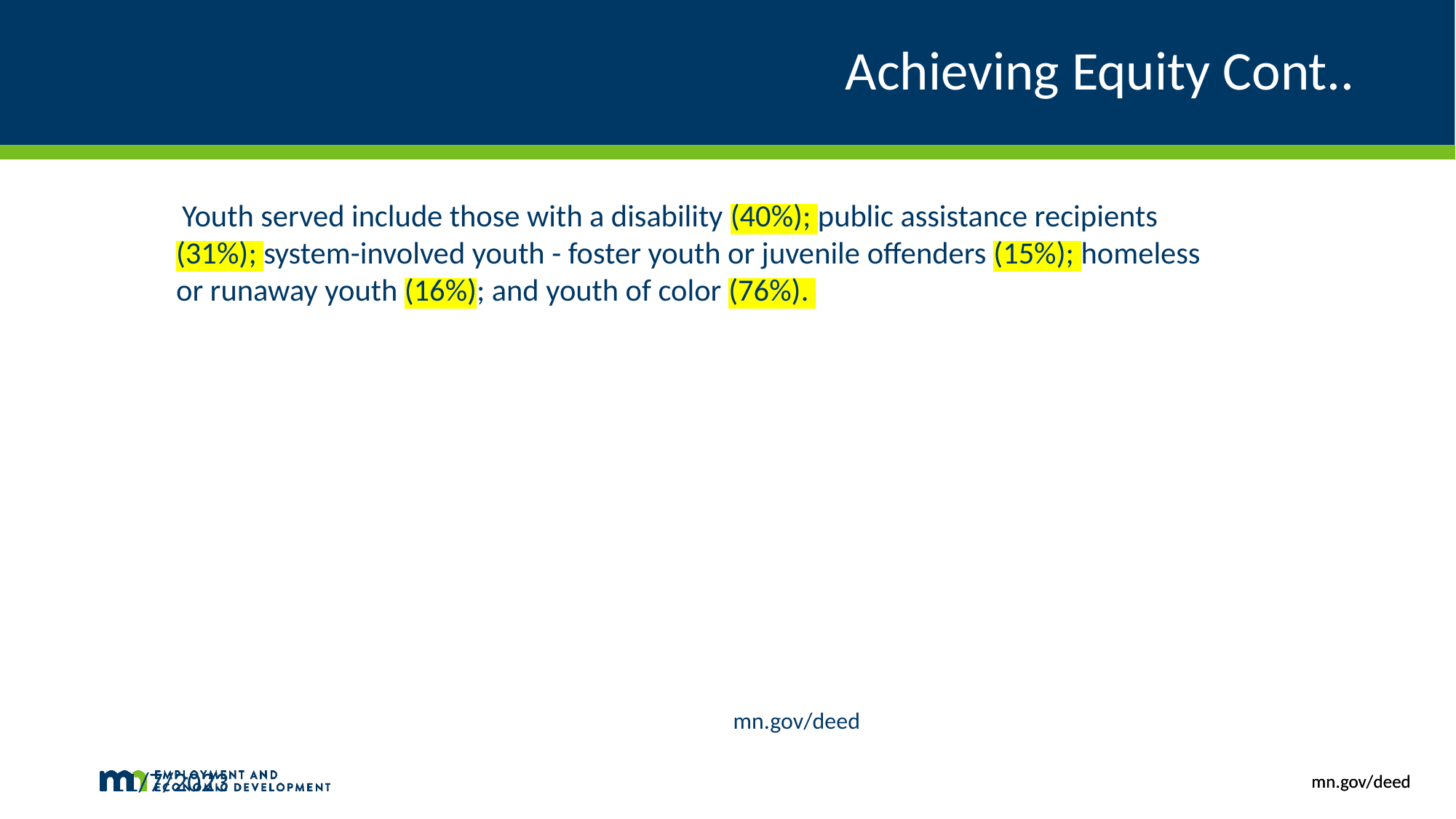

# Achieving Equity Cont..
 Youth served include those with a disability (40%); public assistance recipients (31%); system-involved youth - foster youth or juvenile offenders (15%); homeless or runaway youth (16%); and youth of color (76%).
mn.gov/deed
mn.gov/deed
mn.gov/deed
11/7/2023